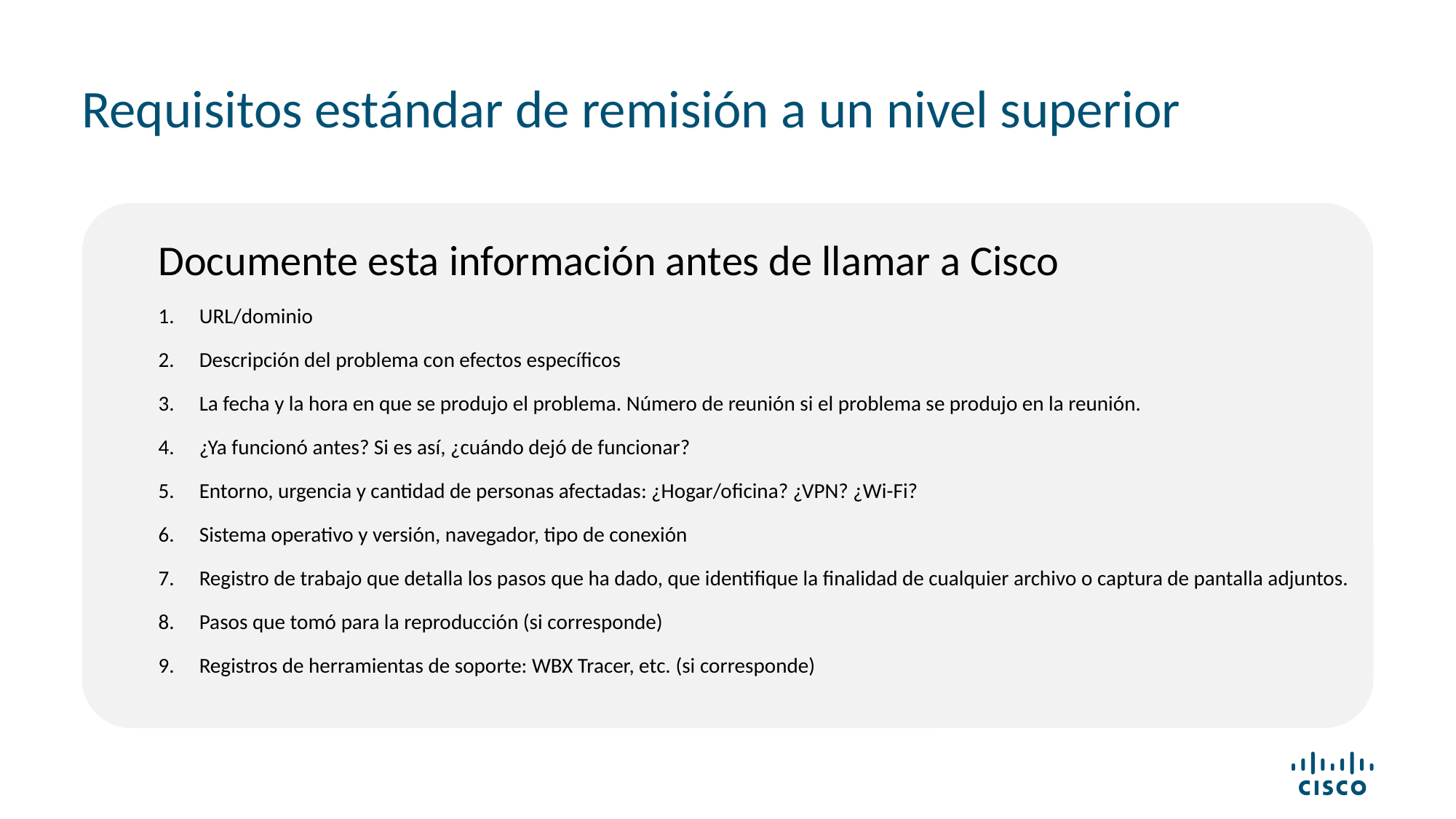

# Requisitos estándar de remisión a un nivel superior

Documente esta información antes de llamar a Cisco
URL/dominio
Descripción del problema con efectos específicos
La fecha y la hora en que se produjo el problema. Número de reunión si el problema se produjo en la reunión.
¿Ya funcionó antes? Si es así, ¿cuándo dejó de funcionar?
Entorno, urgencia y cantidad de personas afectadas: ¿Hogar/oficina? ¿VPN? ¿Wi-Fi?
Sistema operativo y versión, navegador, tipo de conexión
Registro de trabajo que detalla los pasos que ha dado, que identifique la finalidad de cualquier archivo o captura de pantalla adjuntos.
Pasos que tomó para la reproducción (si corresponde)
Registros de herramientas de soporte: WBX Tracer, etc. (si corresponde)